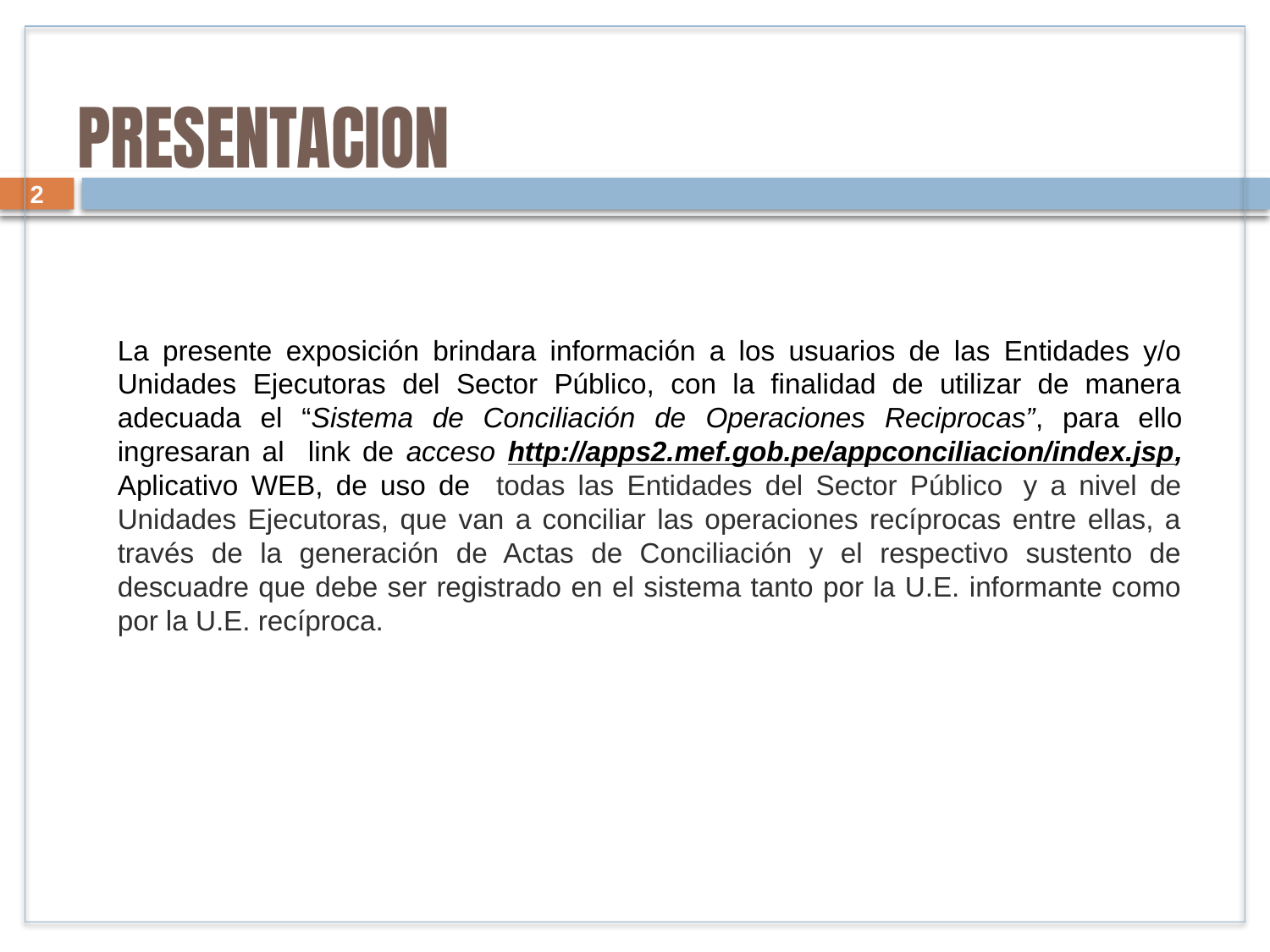

# PRESENTACION
2
La presente exposición brindara información a los usuarios de las Entidades y/o Unidades Ejecutoras del Sector Público, con la finalidad de utilizar de manera adecuada el “Sistema de Conciliación de Operaciones Reciprocas”, para ello ingresaran al  link de acceso http://apps2.mef.gob.pe/appconciliacion/index.jsp, Aplicativo WEB, de uso de  todas las Entidades del Sector Público  y a nivel de Unidades Ejecutoras, que van a conciliar las operaciones recíprocas entre ellas, a través de la generación de Actas de Conciliación y el respectivo sustento de descuadre que debe ser registrado en el sistema tanto por la U.E. informante como por la U.E. recíproca.